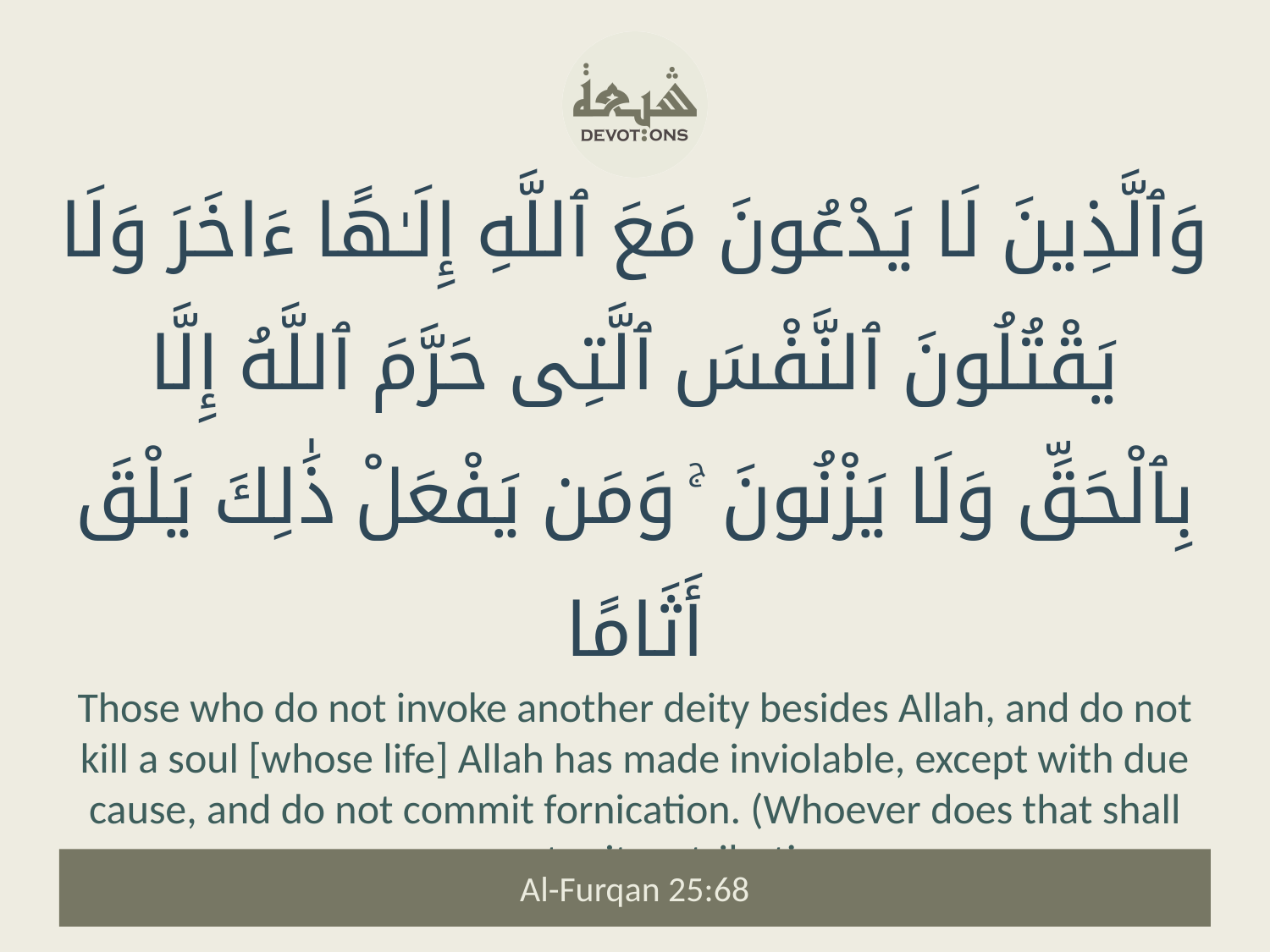

وَٱلَّذِينَ لَا يَدْعُونَ مَعَ ٱللَّهِ إِلَـٰهًا ءَاخَرَ وَلَا يَقْتُلُونَ ٱلنَّفْسَ ٱلَّتِى حَرَّمَ ٱللَّهُ إِلَّا بِٱلْحَقِّ وَلَا يَزْنُونَ ۚ وَمَن يَفْعَلْ ذَٰلِكَ يَلْقَ أَثَامًا
Those who do not invoke another deity besides Allah, and do not kill a soul [whose life] Allah has made inviolable, except with due cause, and do not commit fornication. (Whoever does that shall encounter its retribution,
Al-Furqan 25:68